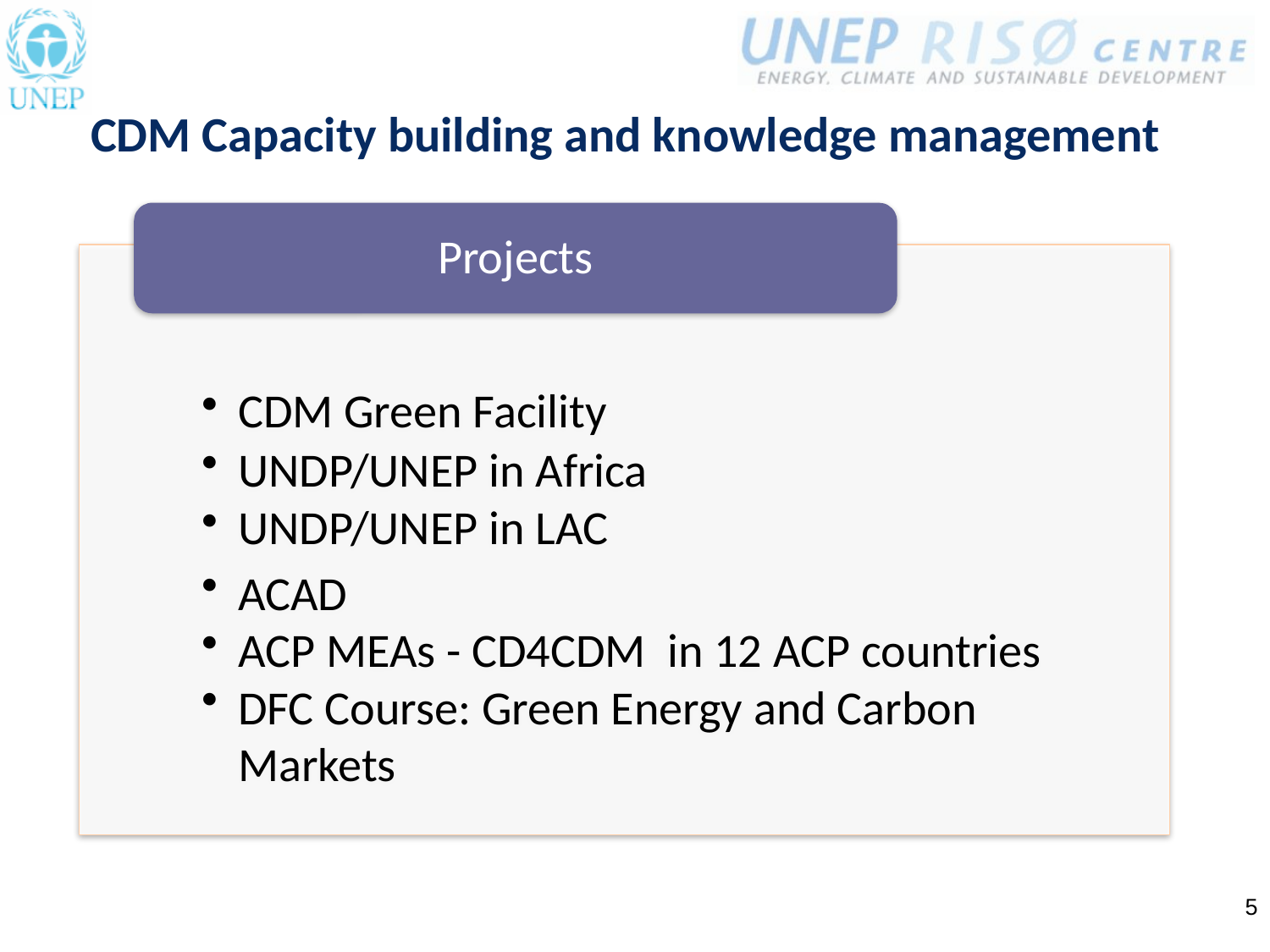

CDM Capacity building and knowledge management

CDM Green Facility
UNDP/UNEP in Africa
UNDP/UNEP in LAC
ACAD
ACP MEAs - CD4CDM  in 12 ACP countries
DFC Course: Green Energy and Carbon Markets
Projects